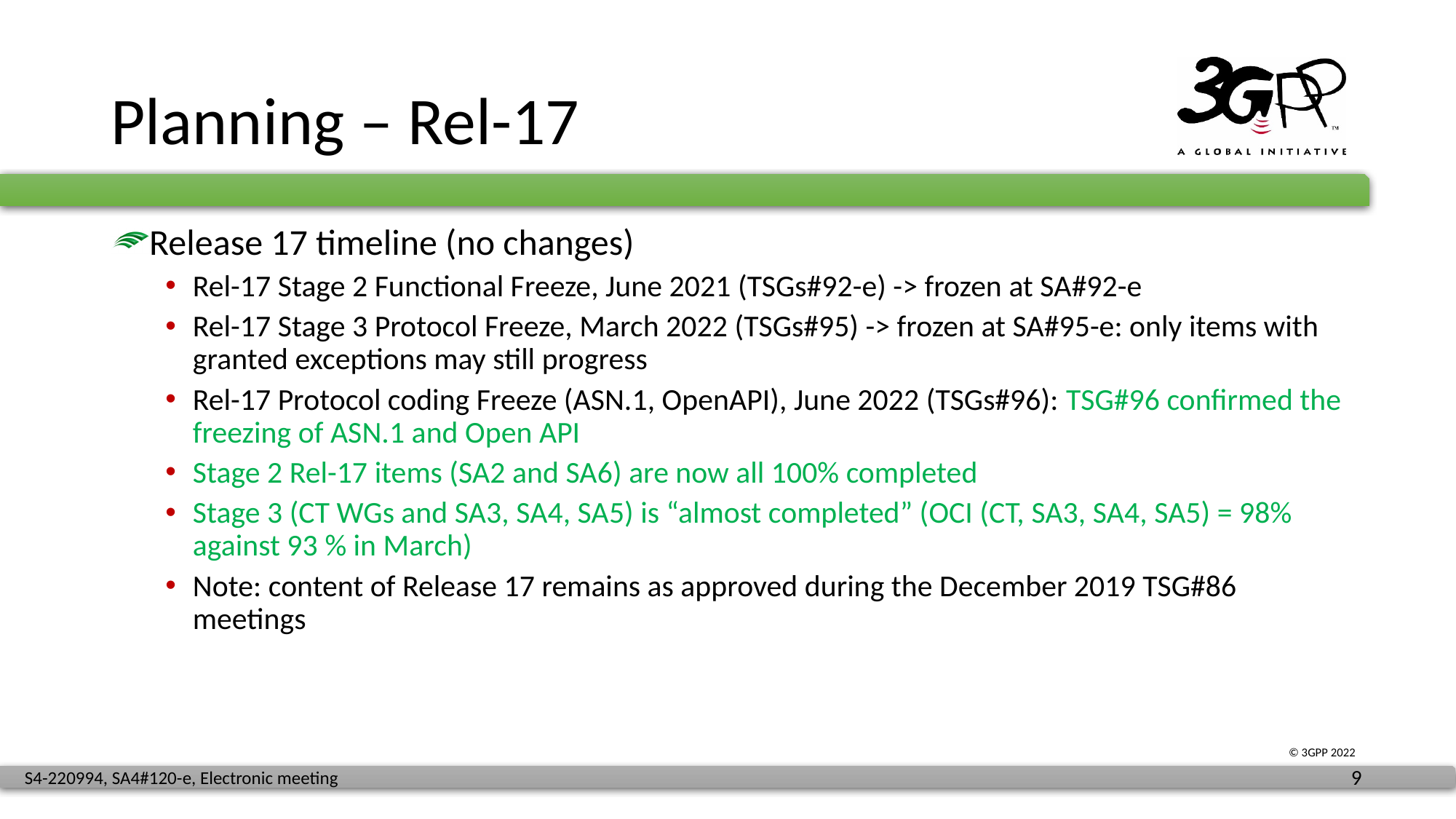

# Planning – Rel-17
Release 17 timeline (no changes)
Rel-17 Stage 2 Functional Freeze, June 2021 (TSGs#92-e) -> frozen at SA#92-e
Rel-17 Stage 3 Protocol Freeze, March 2022 (TSGs#95) -> frozen at SA#95-e: only items with granted exceptions may still progress
Rel-17 Protocol coding Freeze (ASN.1, OpenAPI), June 2022 (TSGs#96): TSG#96 confirmed the freezing of ASN.1 and Open API
Stage 2 Rel-17 items (SA2 and SA6) are now all 100% completed
Stage 3 (CT WGs and SA3, SA4, SA5) is “almost completed” (OCI (CT, SA3, SA4, SA5) = 98% against 93 % in March)
Note: content of Release 17 remains as approved during the December 2019 TSG#86 meetings